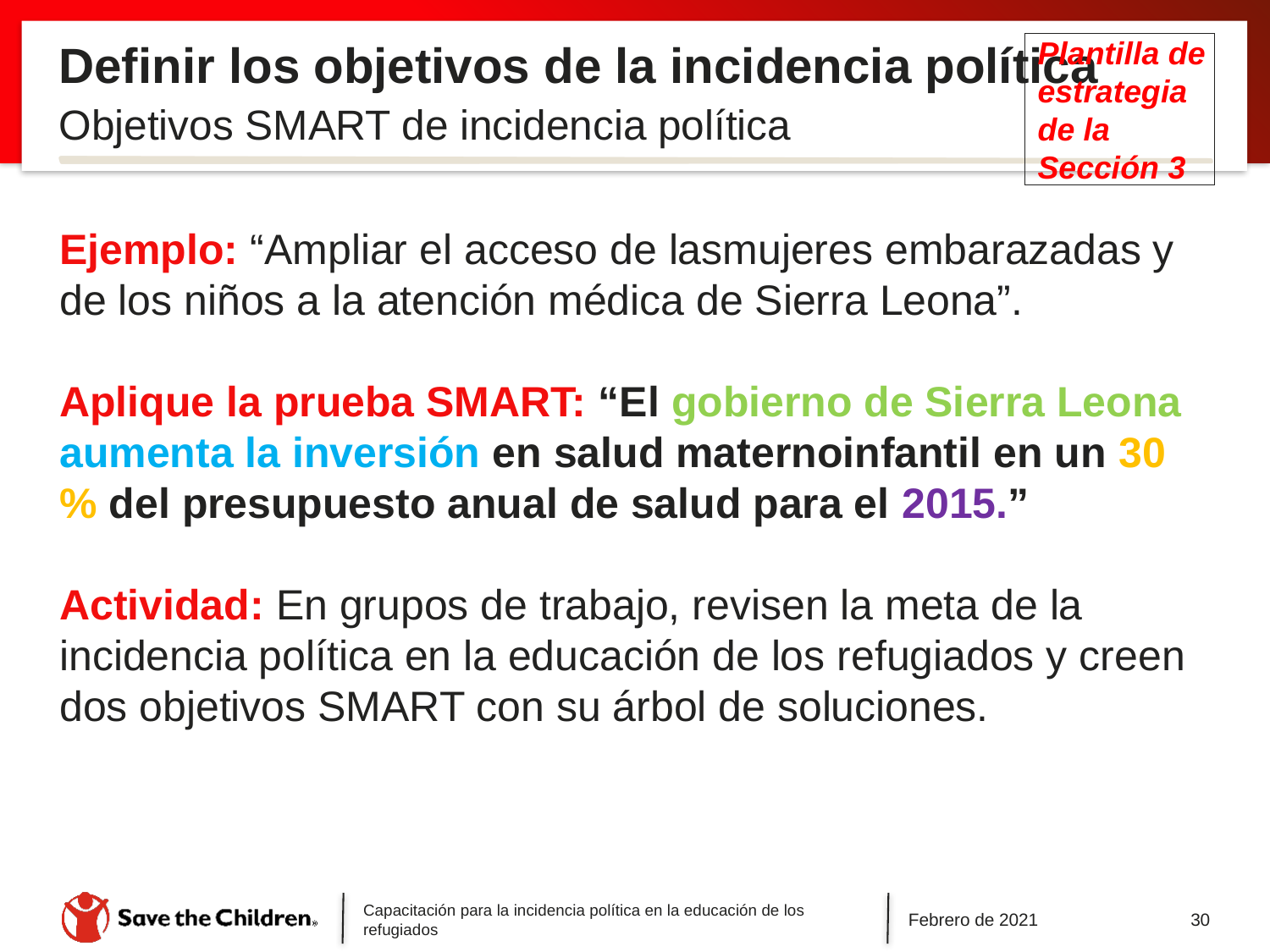

# Definir los objetivos de la incidencia política
Plantilla de estrategia de la Sección 3
Objetivos SMART de incidencia política
Ejemplo: “Ampliar el acceso de lasmujeres embarazadas y de los niños a la atención médica de Sierra Leona”.

Aplique la prueba SMART: “El gobierno de Sierra Leona aumenta la inversión en salud maternoinfantil en un 30 % del presupuesto anual de salud para el 2015.”

Actividad: En grupos de trabajo, revisen la meta de la incidencia política en la educación de los refugiados y creen dos objetivos SMART con su árbol de soluciones.

Capacitación para la incidencia política en la educación de los refugiados
Febrero de 2021
30